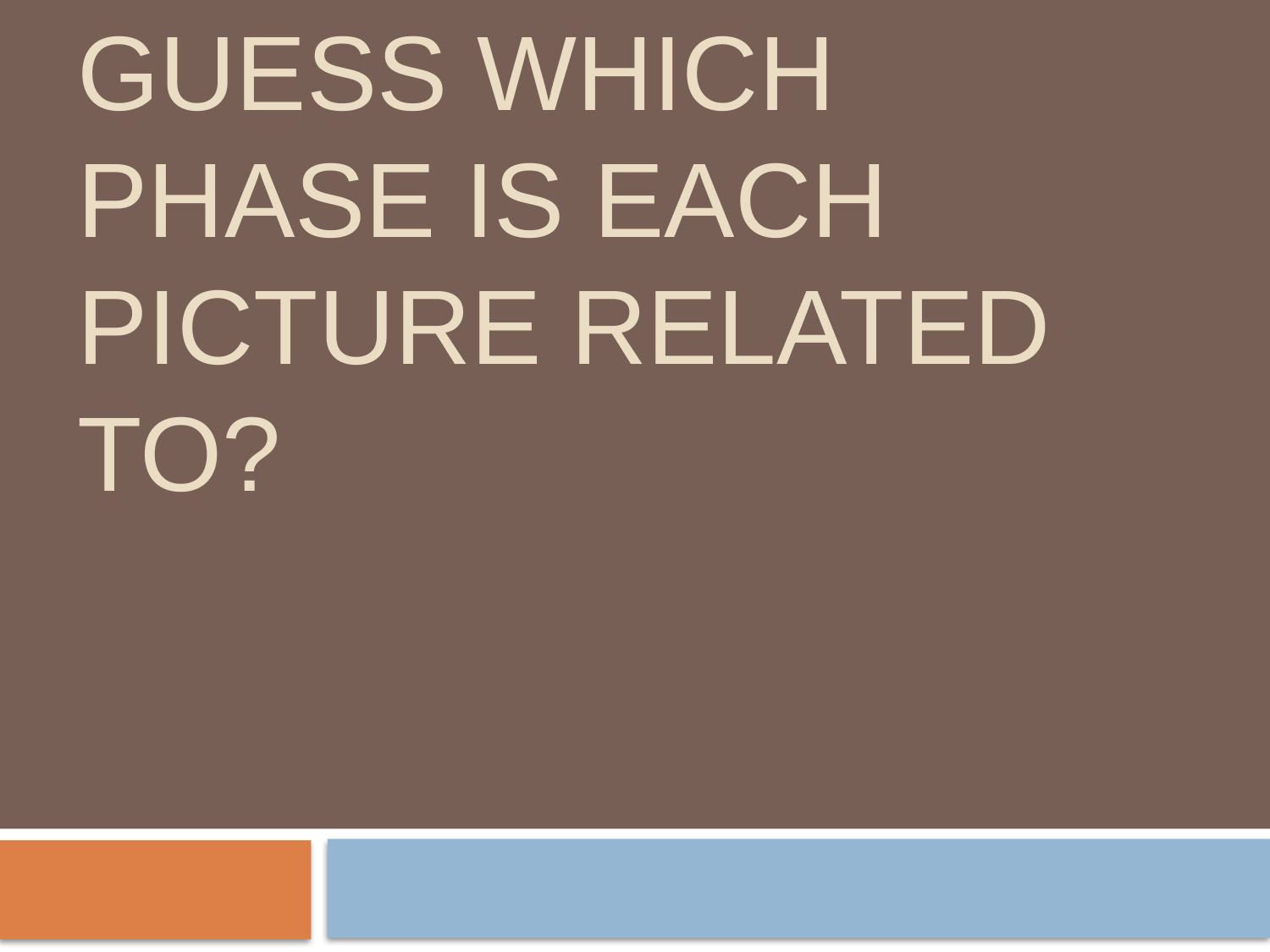

# Guess which phase is each picture related to?